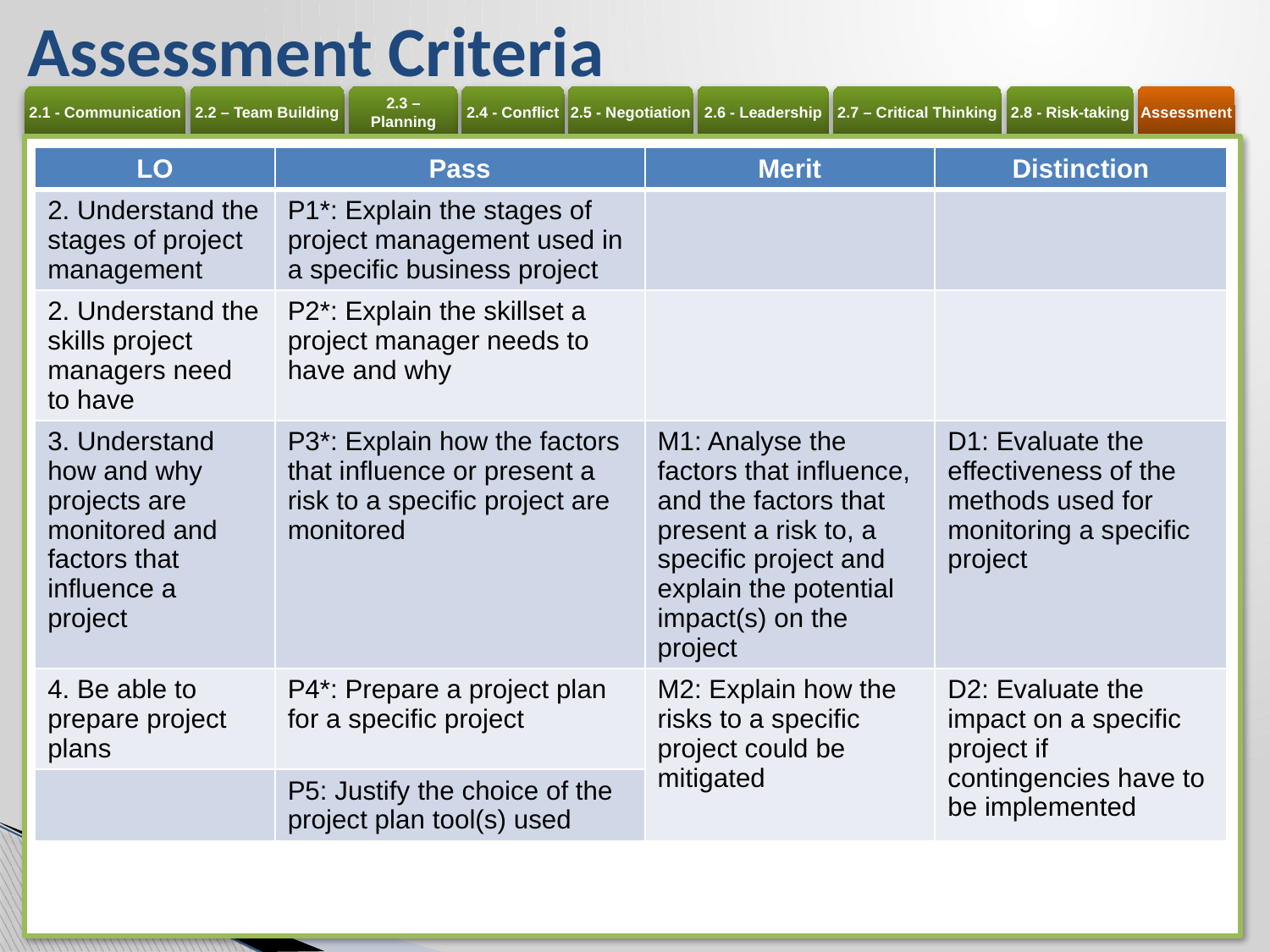

# Assessment Criteria
| LO | Pass | Merit | Distinction |
| --- | --- | --- | --- |
| 2. Understand the stages of project management | P1\*: Explain the stages of project management used in a specific business project |  |  |
| 2. Understand the skills project managers need to have | P2\*: Explain the skillset a project manager needs to have and why |  |  |
| 3. Understand how and why projects are monitored and factors that influence a project | P3\*: Explain how the factors that influence or present a risk to a specific project are monitored | M1: Analyse the factors that influence, and the factors that present a risk to, a specific project and explain the potential impact(s) on the project | D1: Evaluate the effectiveness of the methods used for monitoring a specific project |
| 4. Be able to prepare project plans | P4\*: Prepare a project plan for a specific project | M2: Explain how the risks to a specific project could be mitigated | D2: Evaluate the impact on a specific project if contingencies have to be implemented |
|  | P5: Justify the choice of the project plan tool(s) used |  |  |